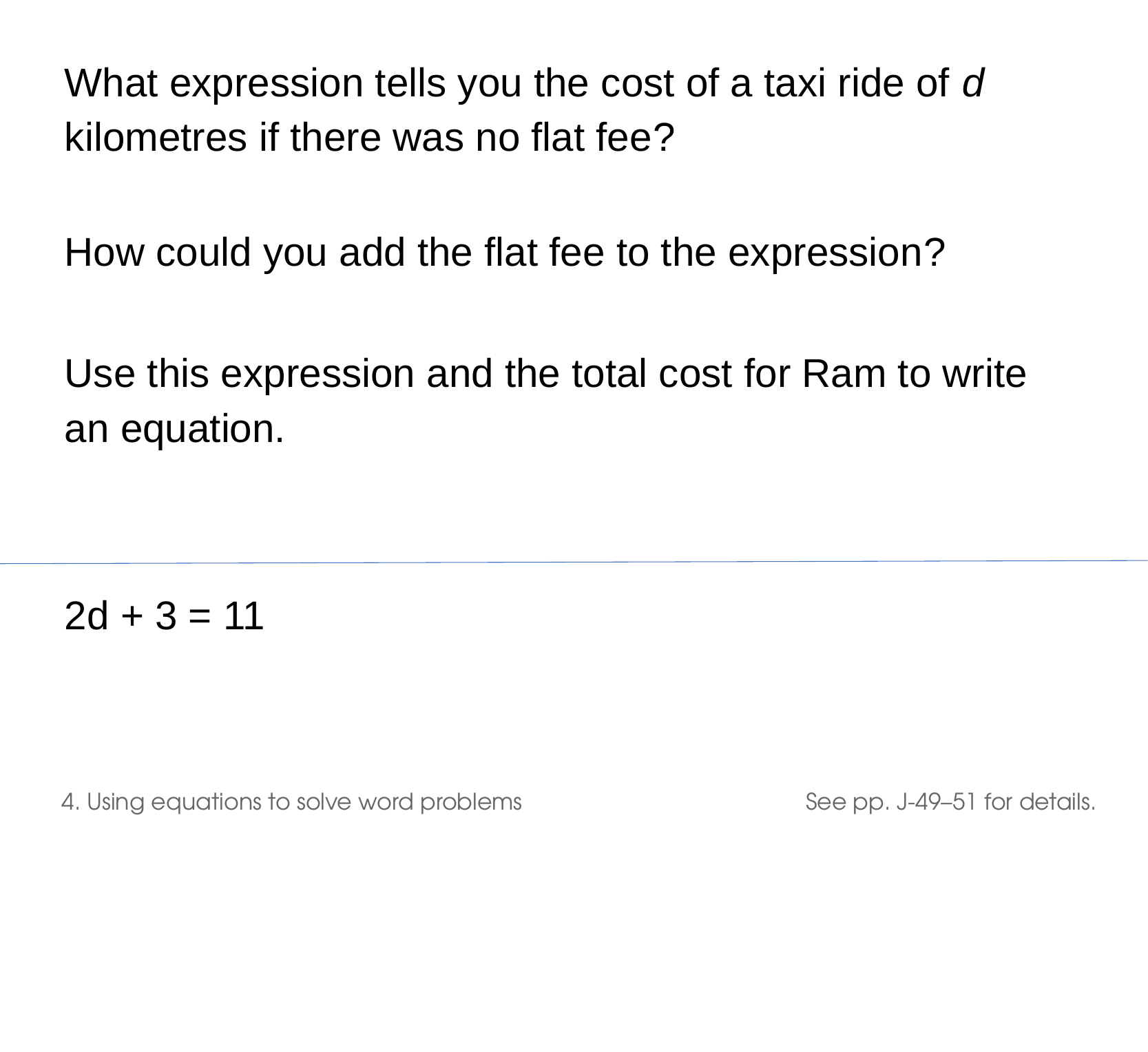

What expression tells you the cost of a taxi ride of d kilometres if there was no flat fee?
How could you add the flat fee to the expression?
Use this expression and the total cost for Ram to write an equation.

2d + 3 = 11
4. Using equations to solve word problems
See pp. J-49–51 for details.